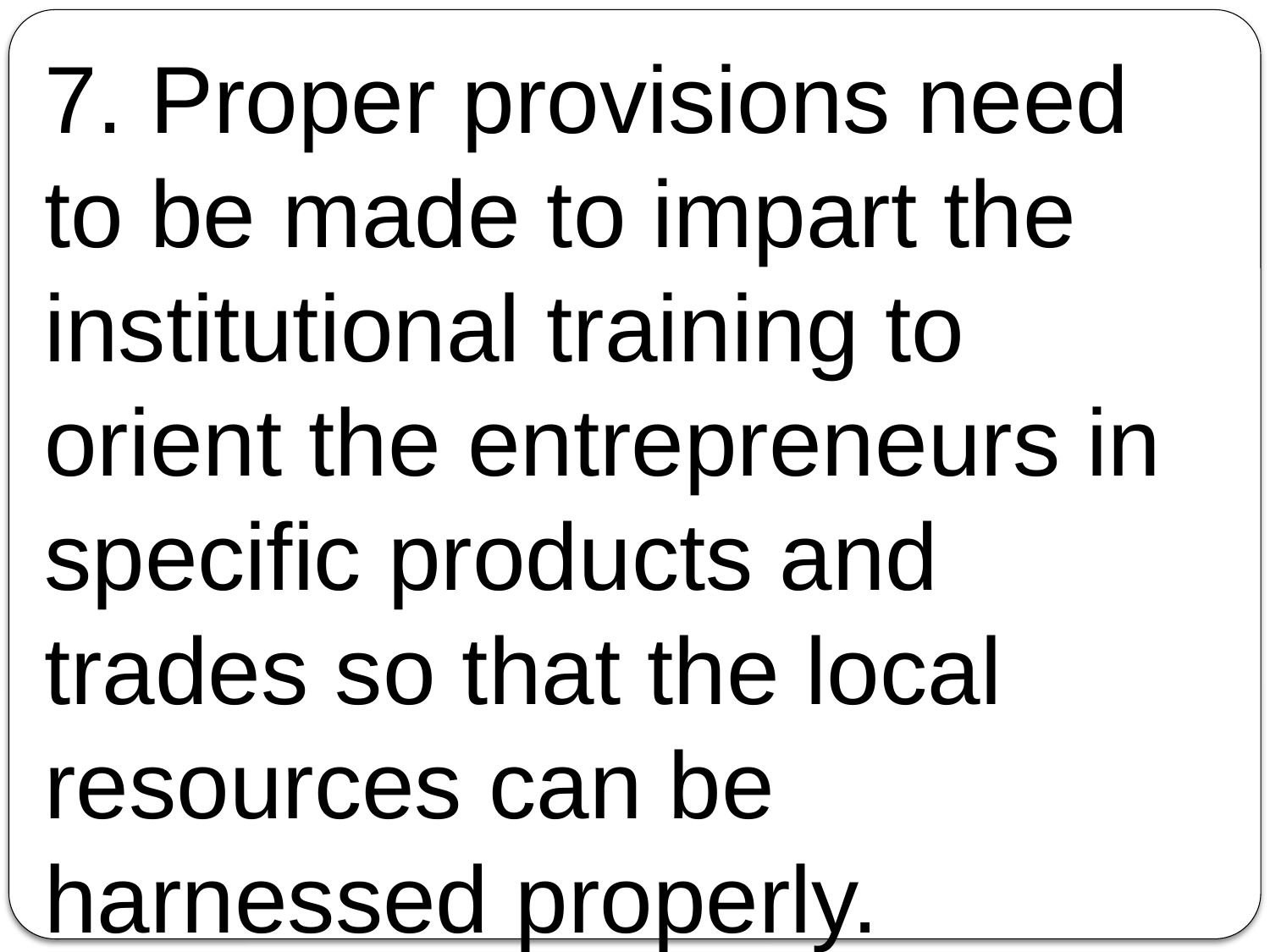

7. Proper provisions need to be made to impart the institutional training to orient the entrepreneurs in specific products and trades so that the local resources can be harnessed properly.